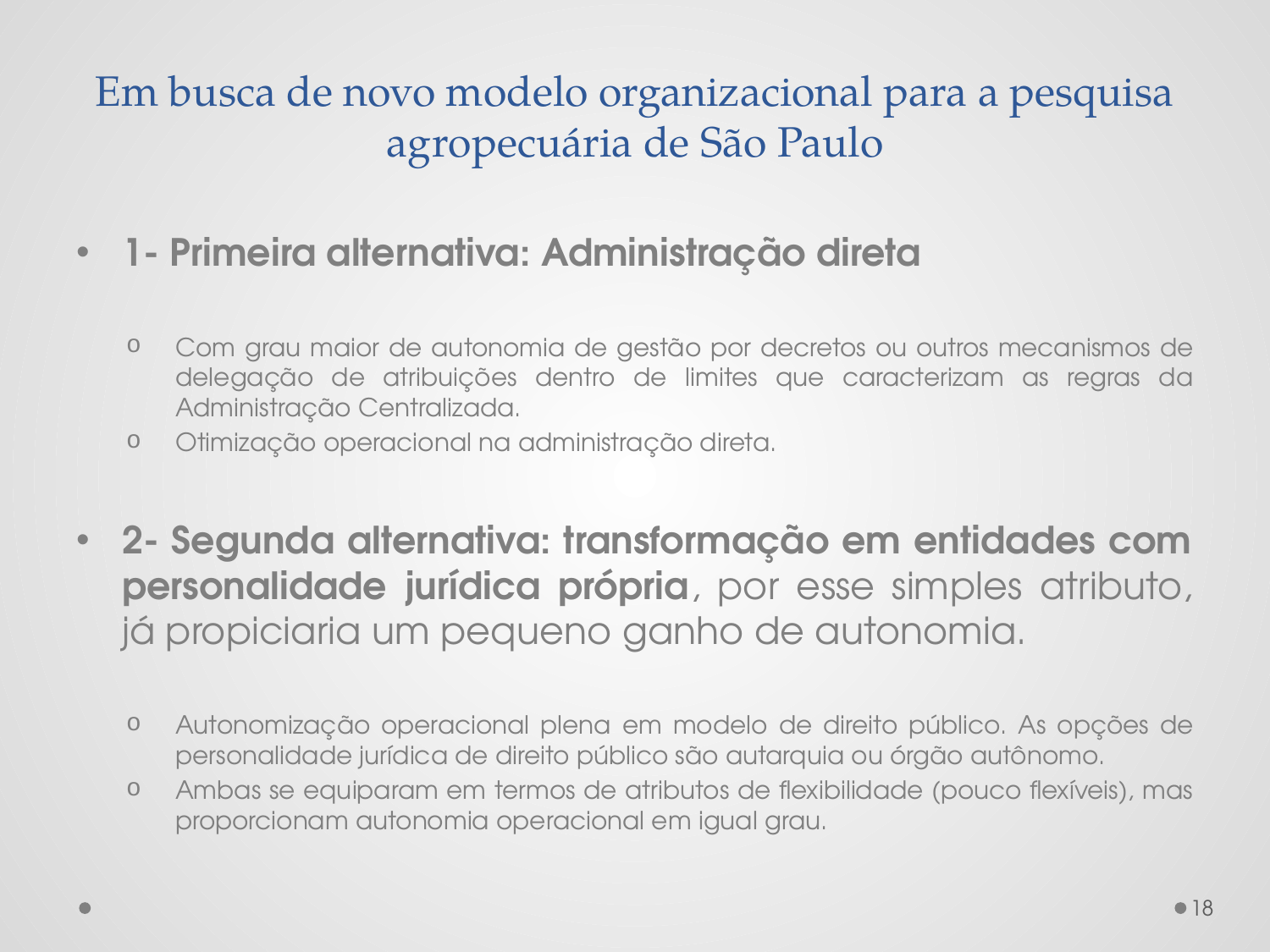

# Em busca de novo modelo organizacional para a pesquisa agropecuária de São Paulo
1- Primeira alternativa: Administração direta

Com grau maior de autonomia de gestão por decretos ou outros mecanismos de delegação de atribuições dentro de limites que caracterizam as regras da Administração Centralizada.
Otimização operacional na administração direta.

2- Segunda alternativa: transformação em entidades com personalidade jurídica própria, por esse simples atributo, já propiciaria um pequeno ganho de autonomia.

Autonomização operacional plena em modelo de direito público. As opções de personalidade jurídica de direito público são autarquia ou órgão autônomo.
Ambas se equiparam em termos de atributos de flexibilidade (pouco flexíveis), mas proporcionam autonomia operacional em igual grau.

18